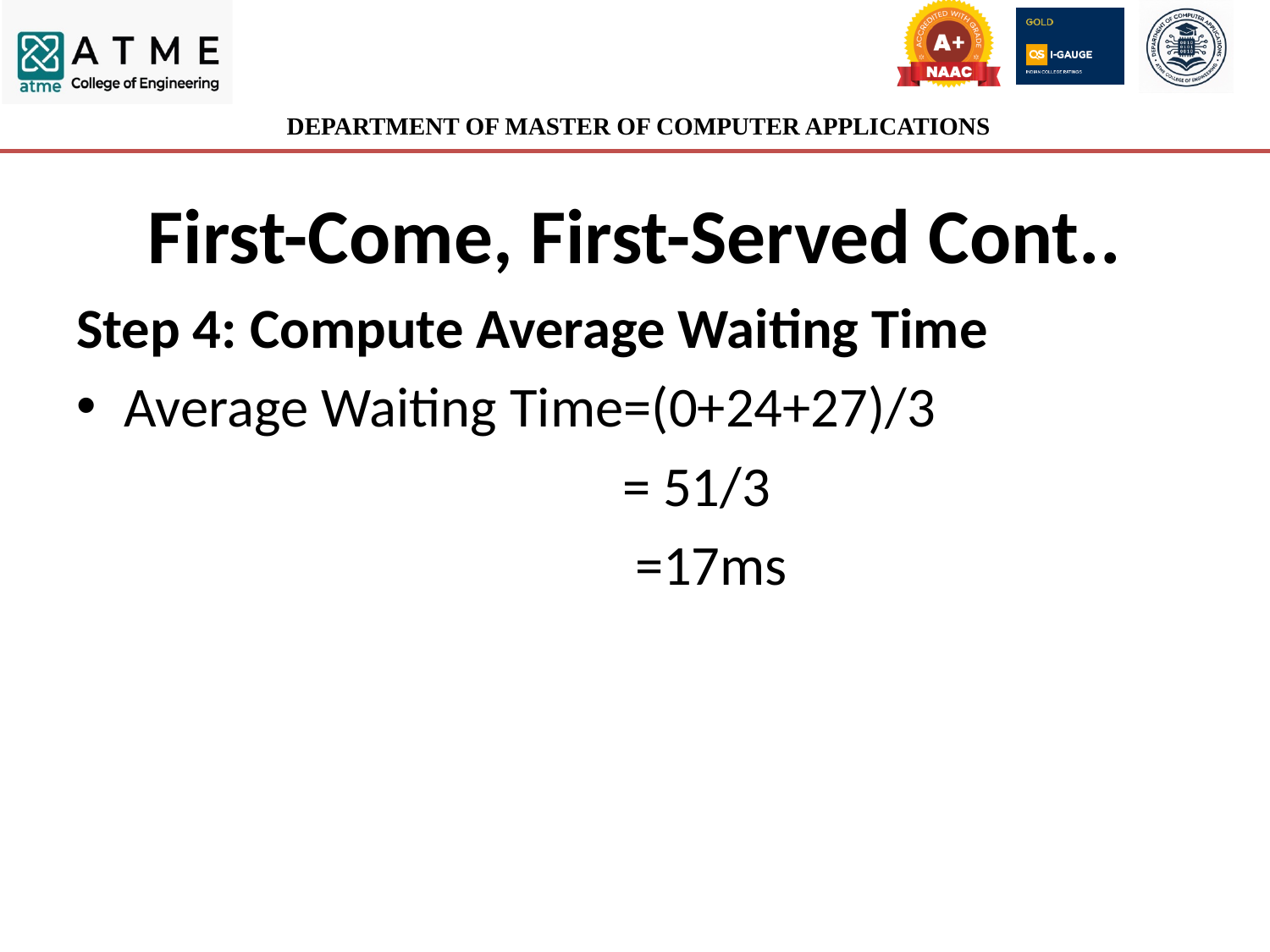

# First-Come, First-Served Cont..
Step 4: Compute Average Waiting Time
Average Waiting Time=(0+24+27)/3
                                           = 51/3
                                            =17ms